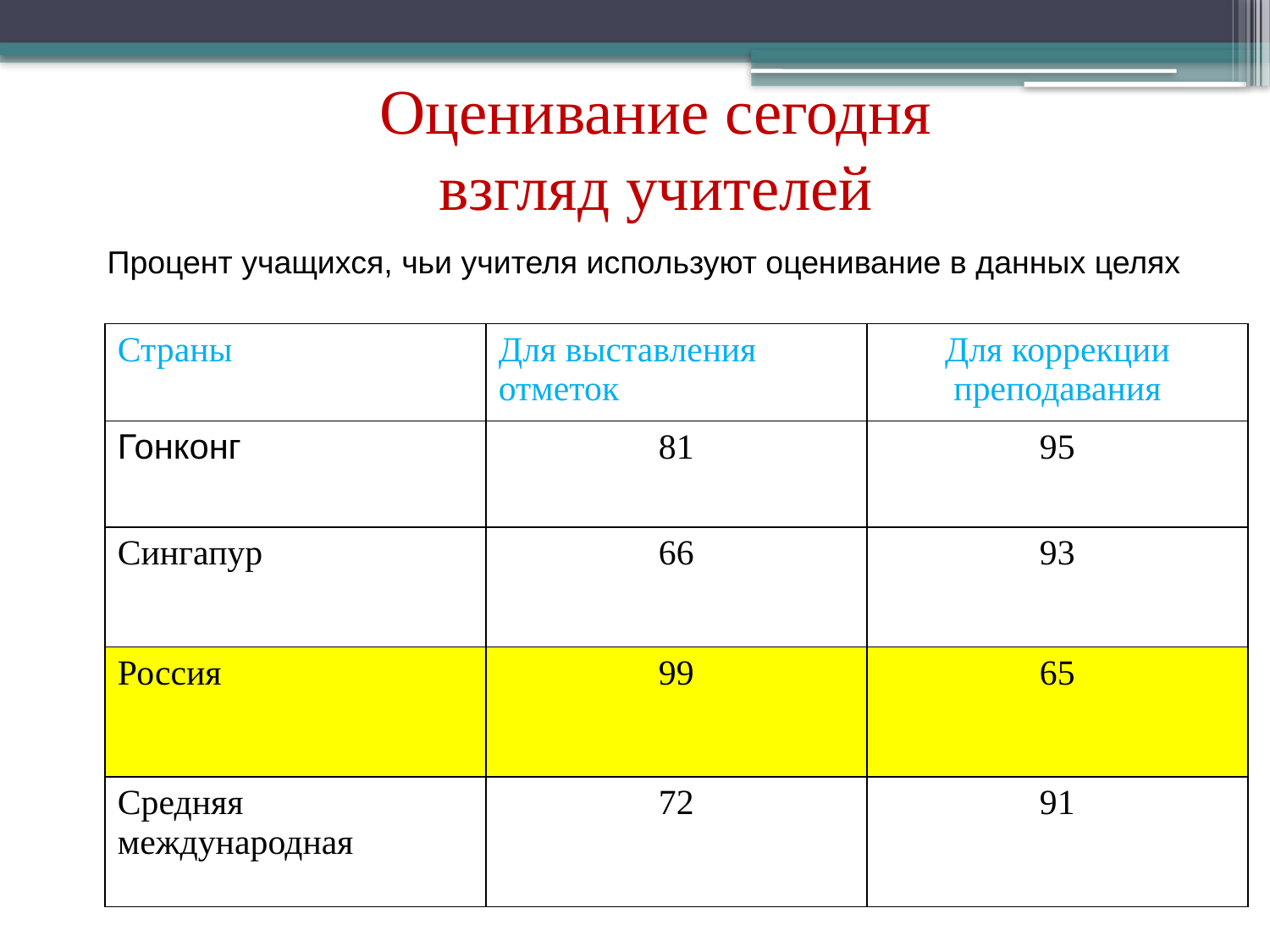

# Оценивание сегодня взгляд учителей
Процент учащихся, чьи учителя используют оценивание в данных целях
| Страны | Для выставления отметок | Для коррекции преподавания |
| --- | --- | --- |
| Гонконг | 81 | 95 |
| Сингапур | 66 | 93 |
| Россия | 99 | 65 |
| Средняя международная | 72 | 91 |